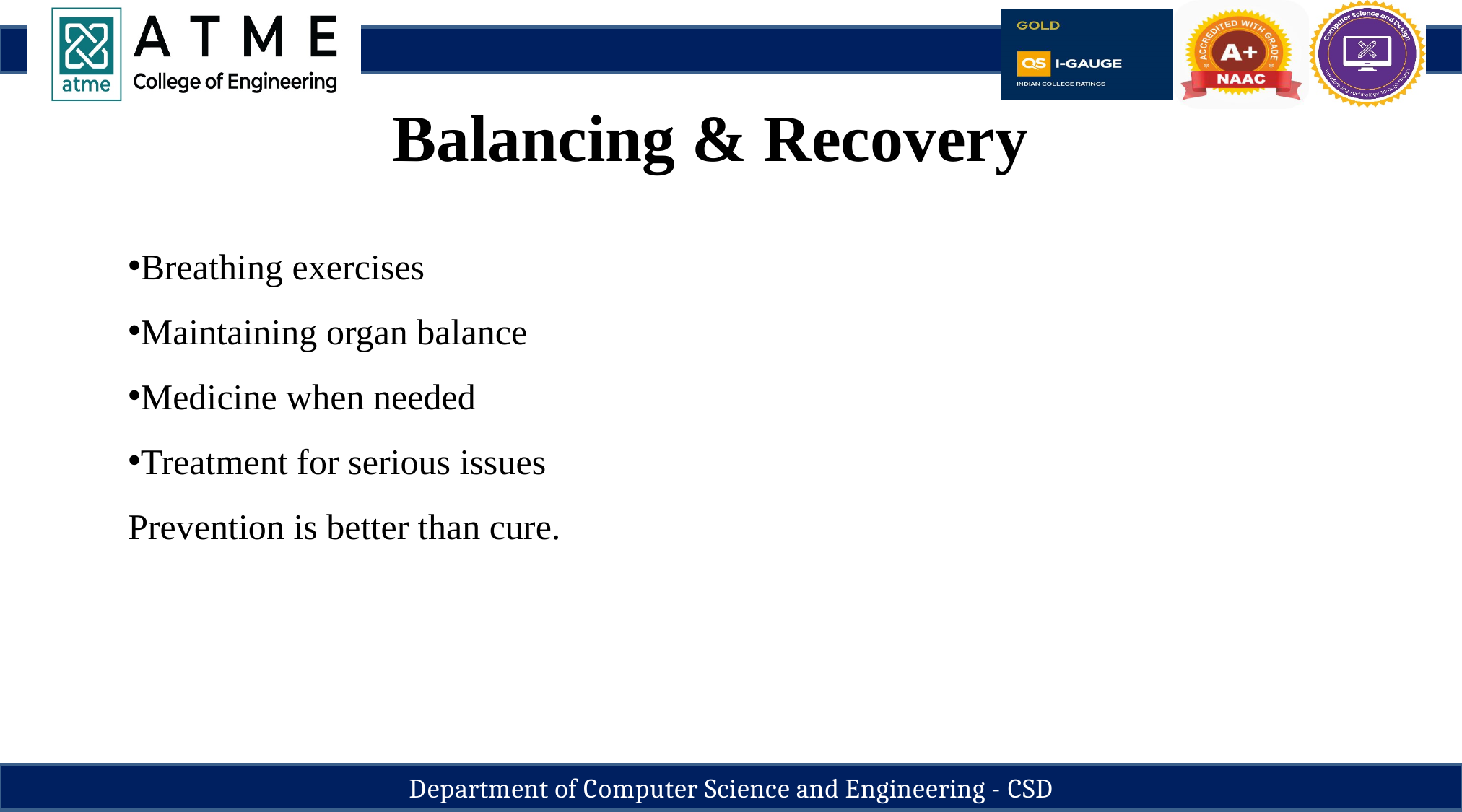

Balancing & Recovery
Breathing exercises
Maintaining organ balance
Medicine when needed
Treatment for serious issues
Prevention is better than cure.
Department of Computer Science and Engineering - CSD